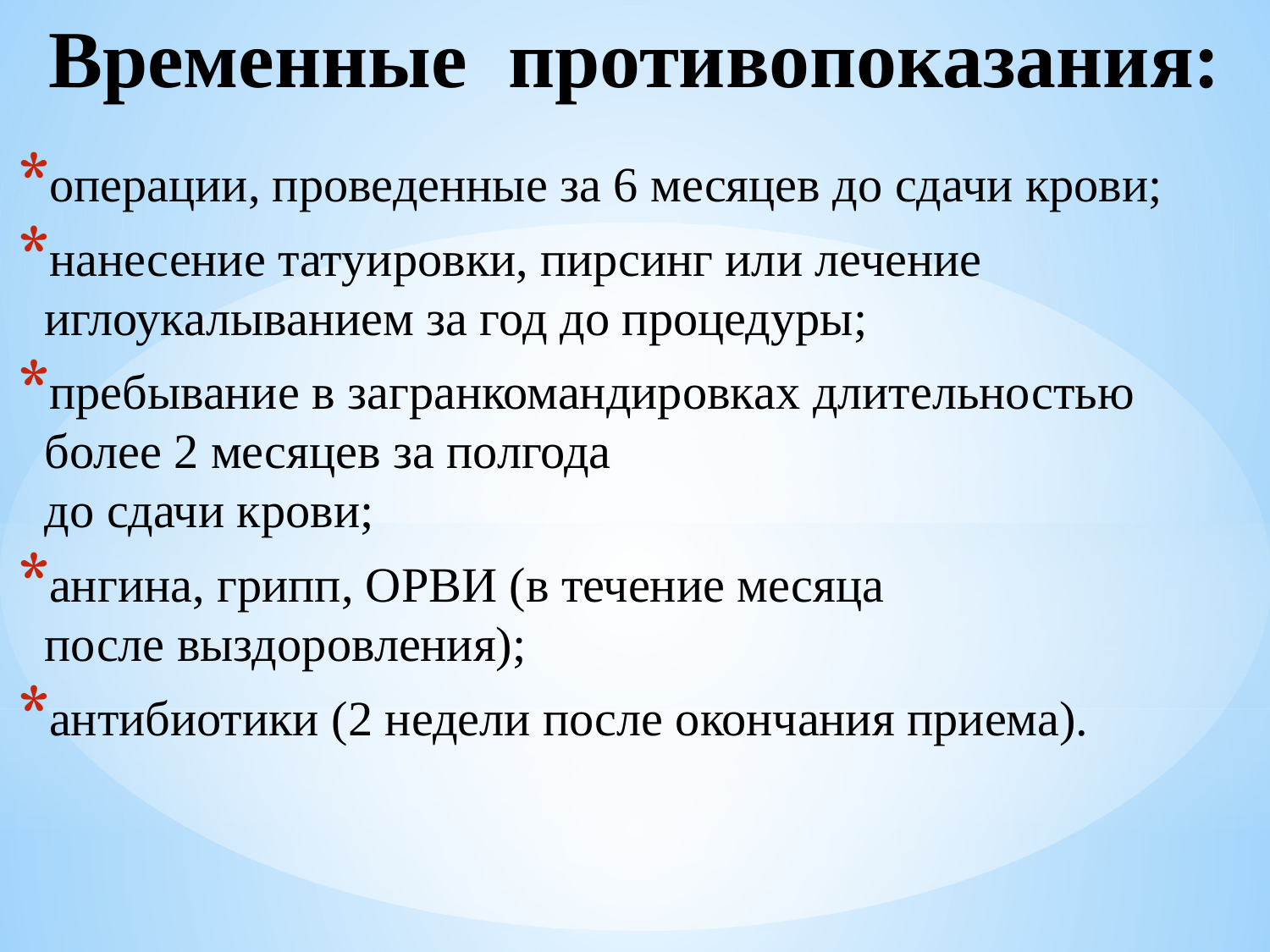

# Временные  противопоказания:
операции, проведенные за 6 месяцев до сдачи крови;
нанесение татуировки, пирсинг или лечение иглоукалыванием за год до процедуры;
пребывание в загранкомандировках длительностью более 2 месяцев за полгода
до сдачи крови;
ангина, грипп, ОРВИ (в течение месяца
после выздоровления);
антибиотики (2 недели после окончания приема).